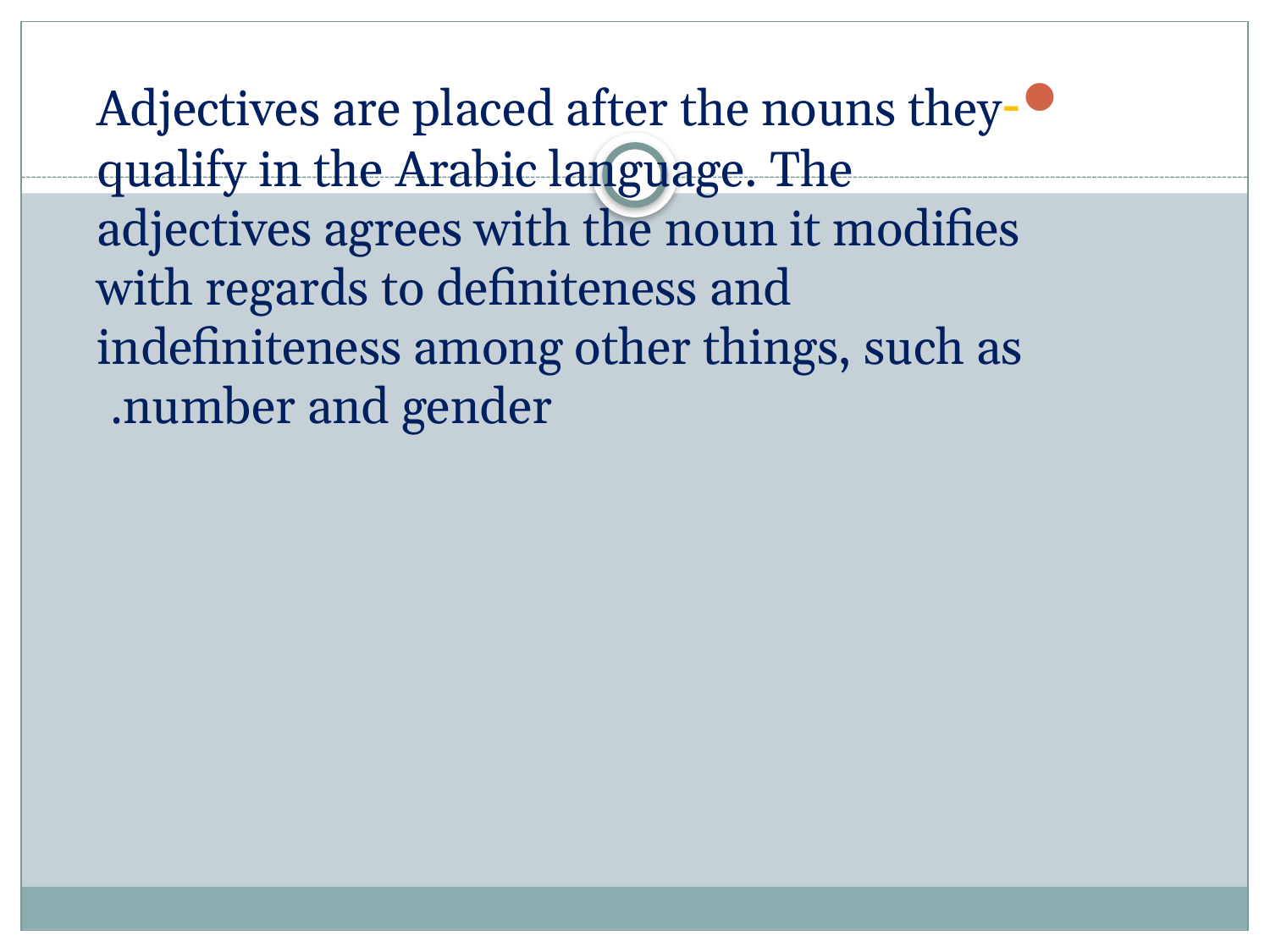

-Adjectives are placed after the nouns they qualify in the Arabic language. The adjectives agrees with the noun it modifies with regards to definiteness and indefiniteness among other things, such as number and gender.